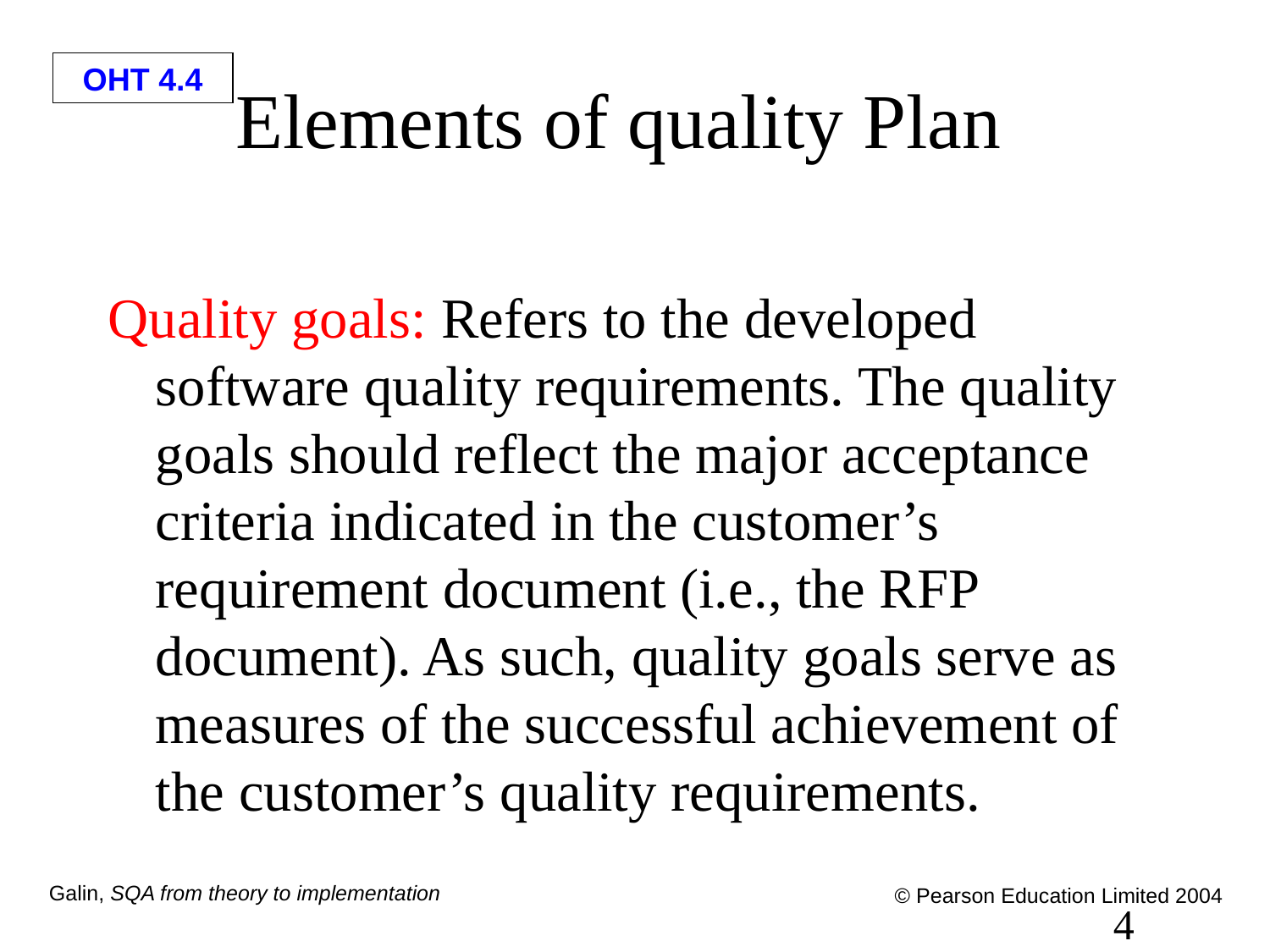

# Elements of quality Plan
Quality goals: Refers to the developed software quality requirements. The quality goals should reflect the major acceptance criteria indicated in the customer’s requirement document (i.e., the RFP document). As such, quality goals serve as measures of the successful achievement of the customer’s quality requirements.
4